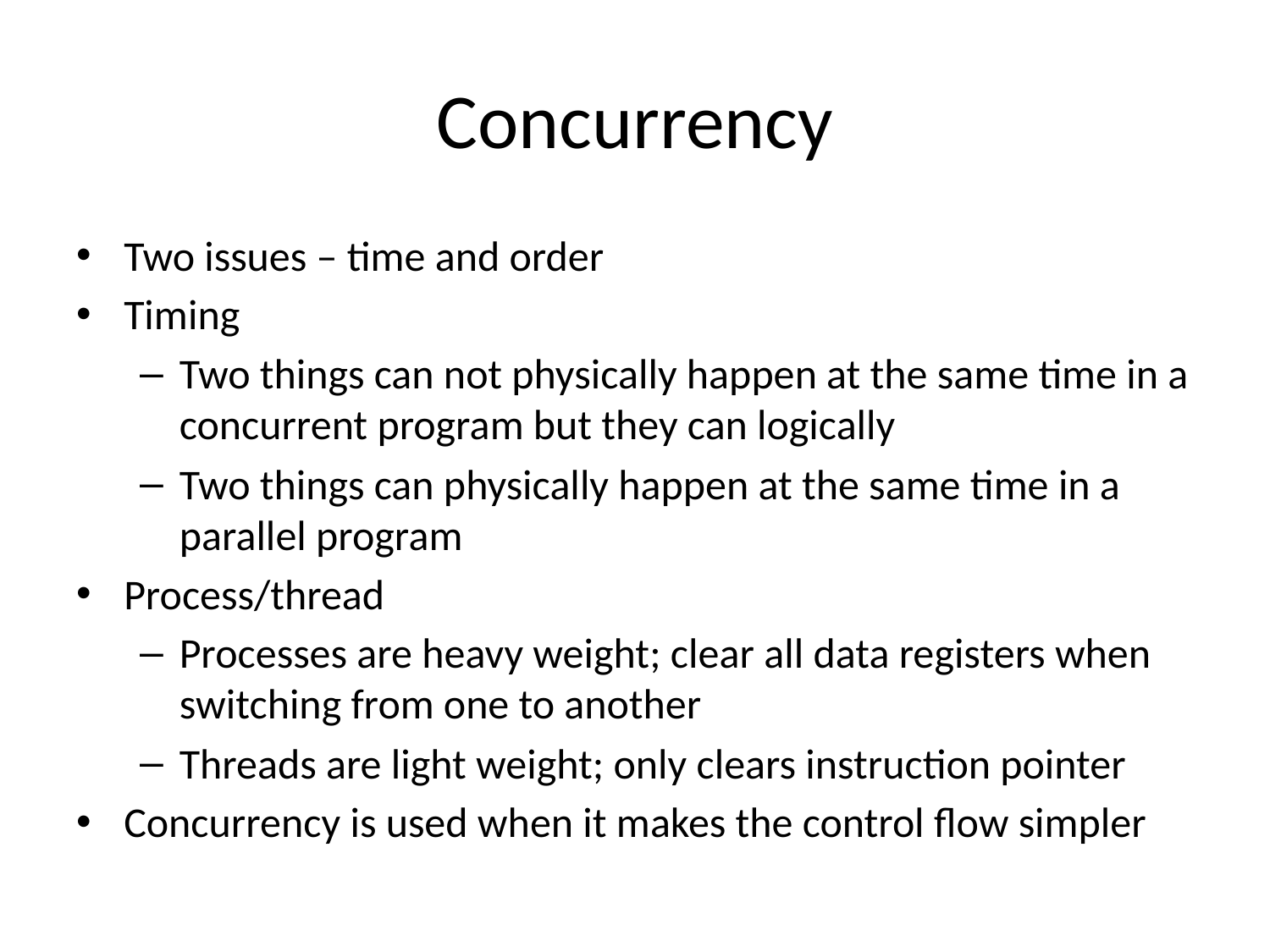

# Concurrency
Two issues – time and order
Timing
Two things can not physically happen at the same time in a concurrent program but they can logically
Two things can physically happen at the same time in a parallel program
Process/thread
Processes are heavy weight; clear all data registers when switching from one to another
Threads are light weight; only clears instruction pointer
Concurrency is used when it makes the control flow simpler